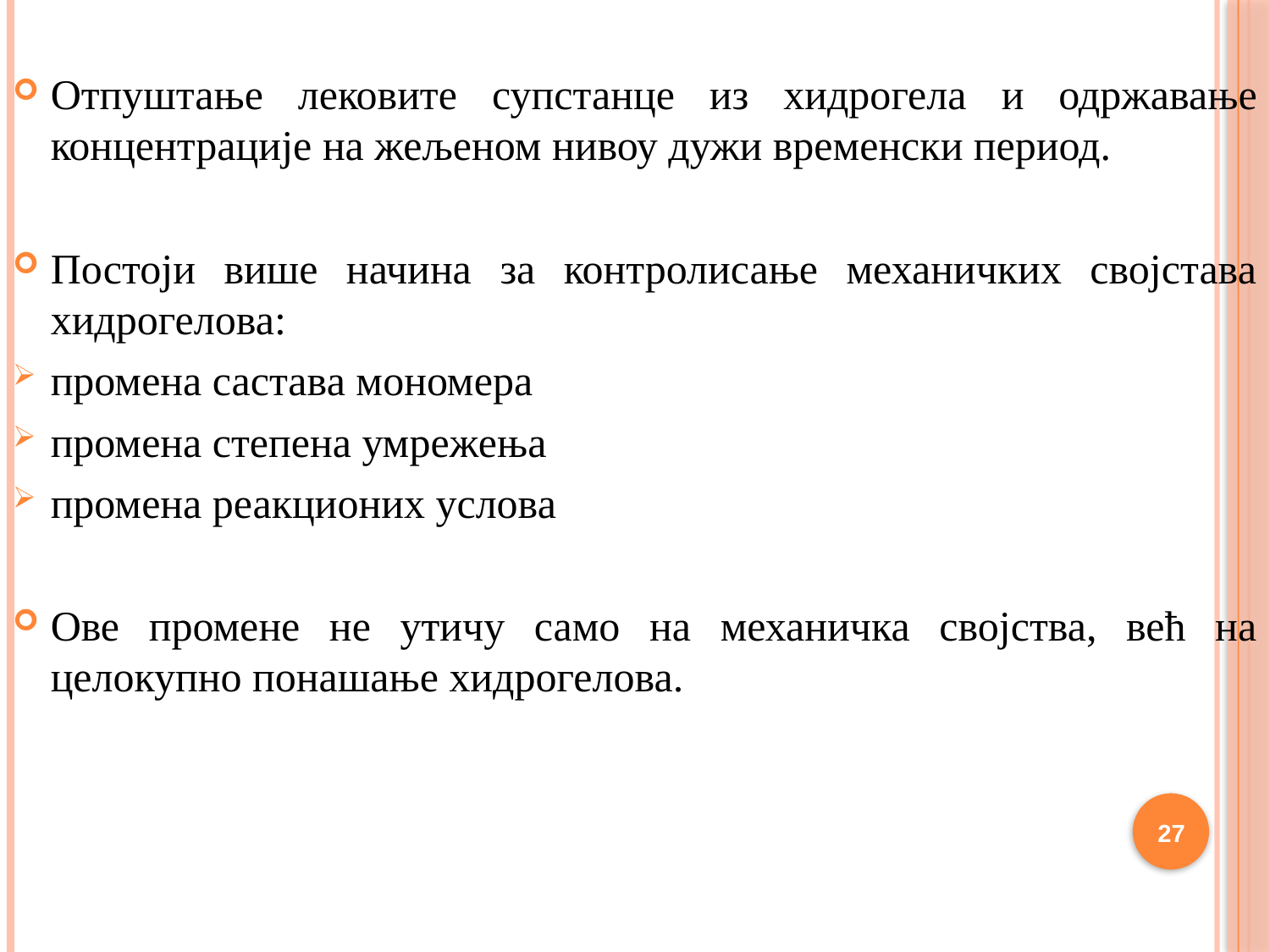

Отпуштање лековите супстанце из хидрогела и одржавање концентрације на жељеном нивоу дужи временски период.

Постоји више начина за контролисање механичких својстава хидрогелова:
промена састава мономера
промена степена умрежења
промена реакционих услова

Ове промене не утичу само на механичка својства, већ на целокупно понашање хидрогелова.

27